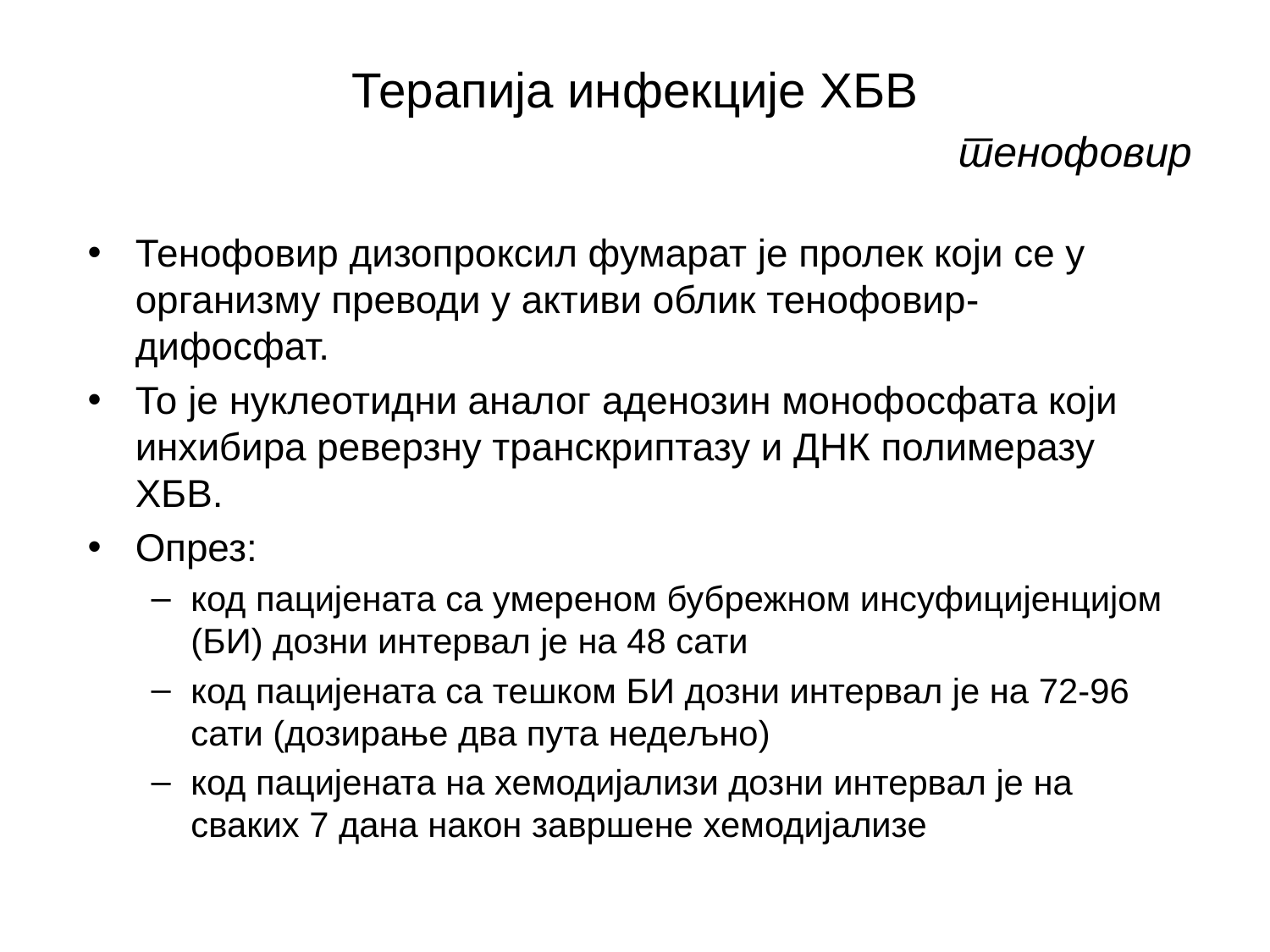

# Терапија инфекције ХБВ тенофовир
Тенофовир дизопроксил фумарат је пролек који се у организму преводи у активи облик тенофовир-дифосфат.
То је нуклеотидни аналог аденозин монофосфата који инхибира реверзну транскриптазу и ДНК полимеразу ХБВ.
Опрез:
код пацијената са умереном бубрежном инсуфицијенцијом  (БИ) дозни интервал је на 48 сати
код пацијената са тешком БИ дозни интервал је на 72-96 сати (дозирање два пута недељно)
код пацијената на хемодијализи дозни интервал је на сваких 7 дана након завршене хемодијализе